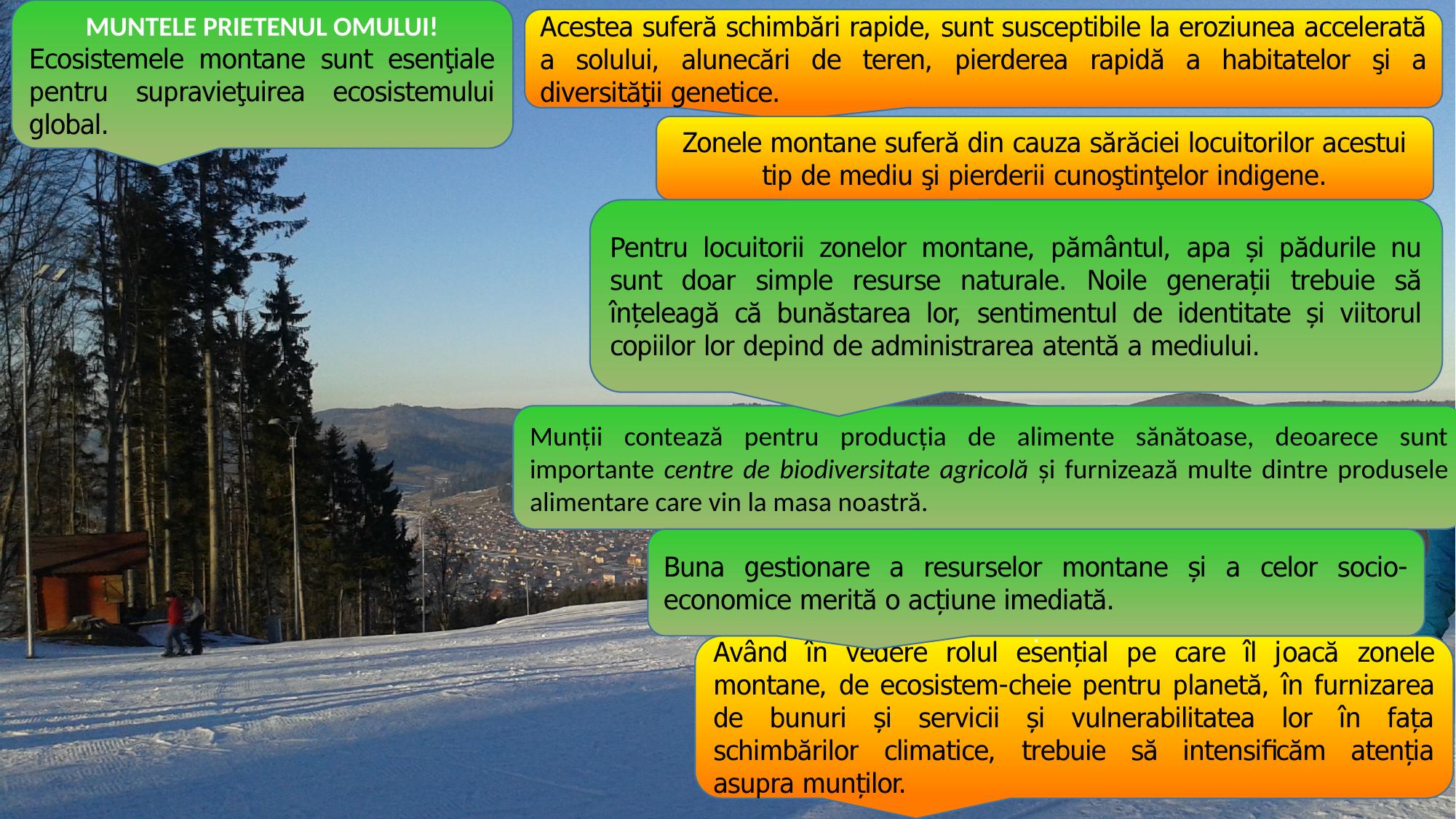

MUNTELE PRIETENUL OMULUI!
Ecosistemele montane sunt esenţiale pentru supravieţuirea ecosistemului global.
Acestea suferă schimbări rapide, sunt susceptibile la eroziunea accelerată a solului, alunecări de teren, pierderea rapidă a habitatelor şi a diversităţii genetice.

Zonele montane suferă din cauza sărăciei locuitorilor acestui tip de mediu şi pierderii cunoştinţelor indigene.

Pentru locuitorii zonelor montane, pământul, apa și pădurile nu sunt doar simple resurse naturale. Noile generații trebuie să înțeleagă că bunăstarea lor, sentimentul de identitate și viitorul copiilor lor depind de administrarea atentă a mediului.

Munții contează pentru producția de alimente sănătoase, deoarece sunt importante centre de biodiversitate agricolă și furnizează multe dintre produsele alimentare care vin la masa noastră.

.

Buna gestionare a resurselor montane și a celor socio-economice merită o acțiune imediată.
.
Având în vedere rolul esențial pe care îl joacă zonele montane, de ecosistem-cheie pentru planetă, în furnizarea de bunuri și servicii și vulnerabilitatea lor în fața schimbărilor climatice, trebuie să intensificăm atenția asupra munților.